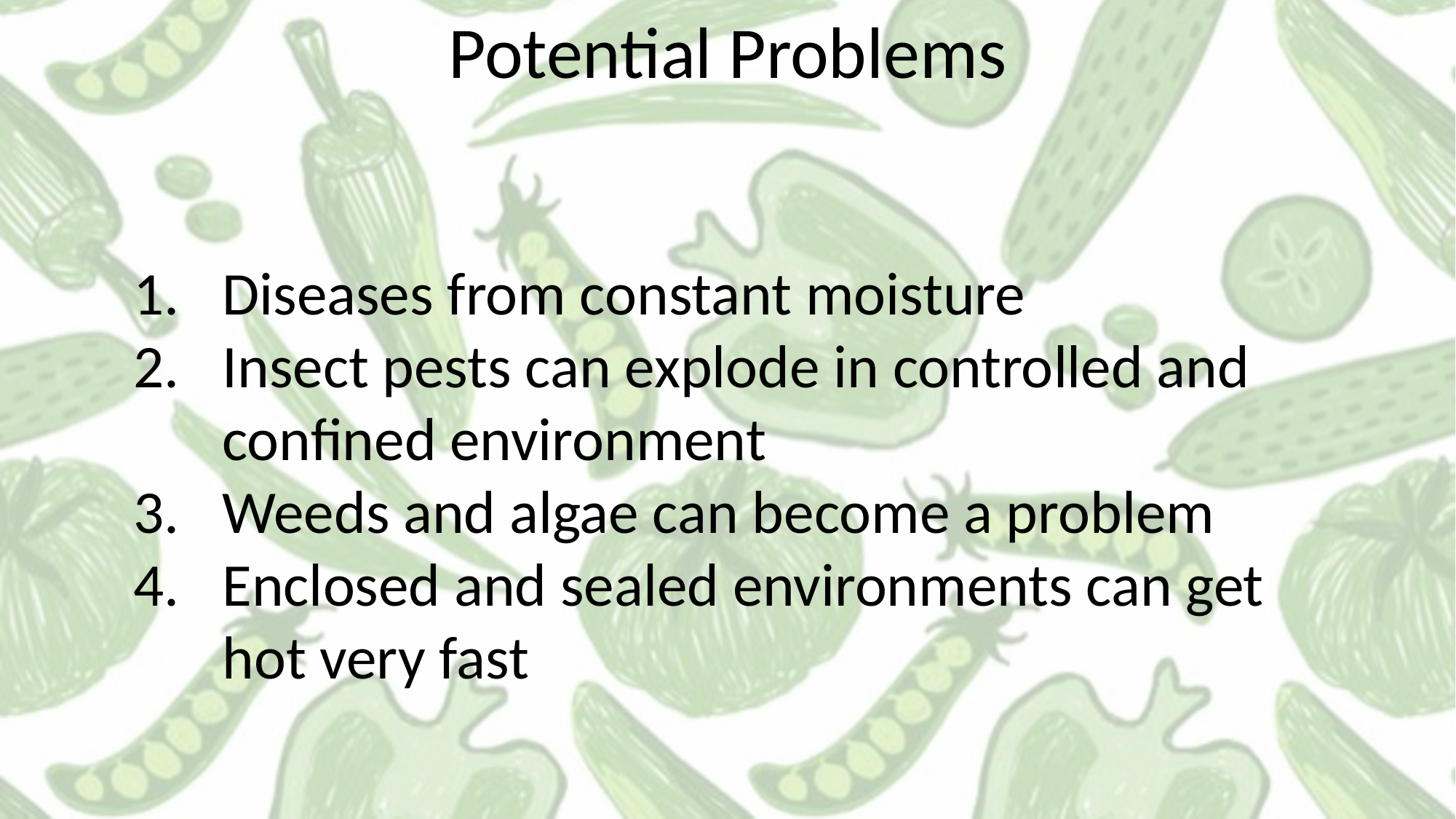

Potential Problems
Diseases from constant moisture
Insect pests can explode in controlled and confined environment
Weeds and algae can become a problem
Enclosed and sealed environments can get hot very fast